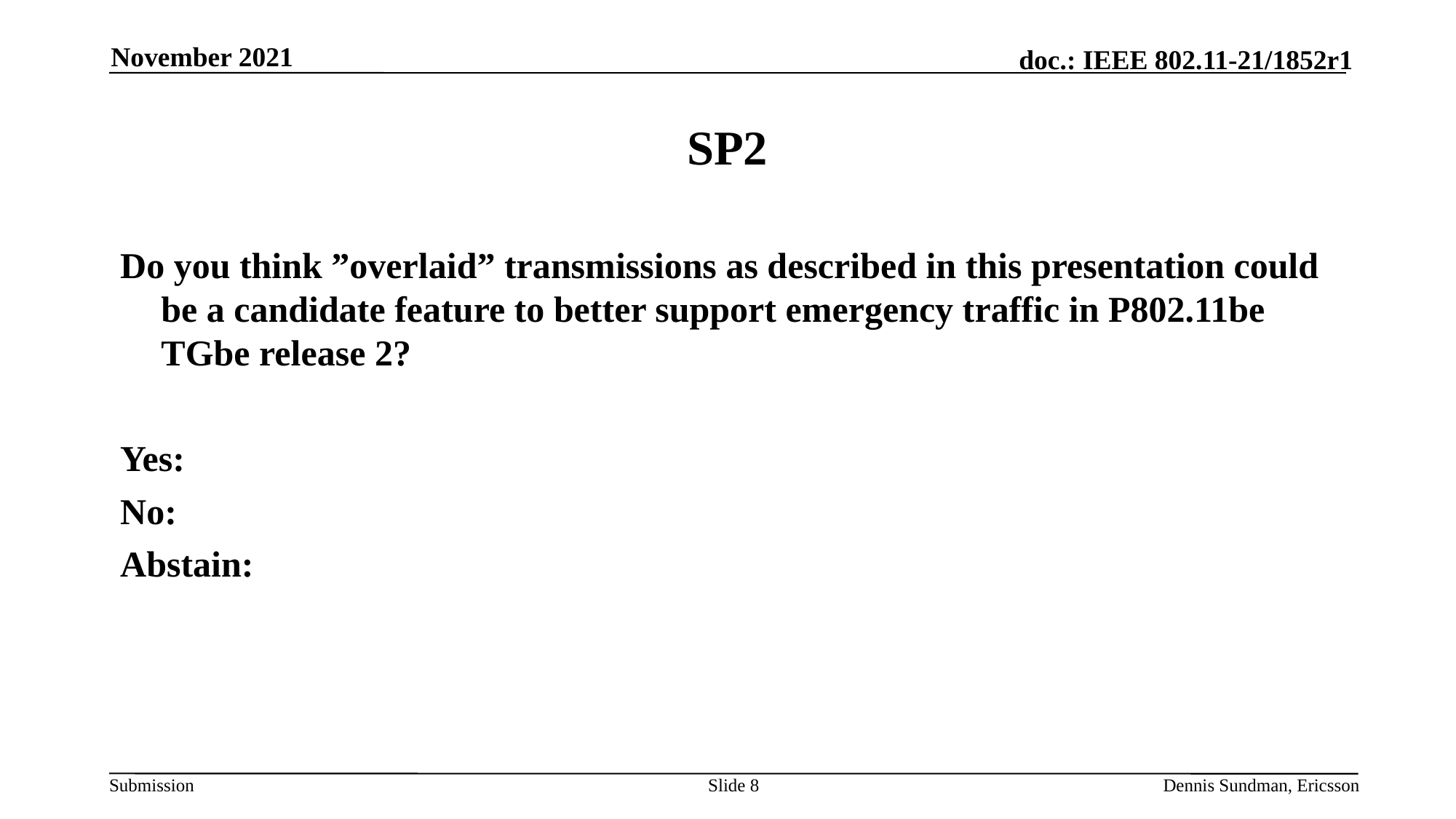

November 2021
# SP2
Do you think ”overlaid” transmissions as described in this presentation could be a candidate feature to better support emergency traffic in P802.11be TGbe release 2?

Yes:
No:
Abstain:
Slide 8
Dennis Sundman, Ericsson